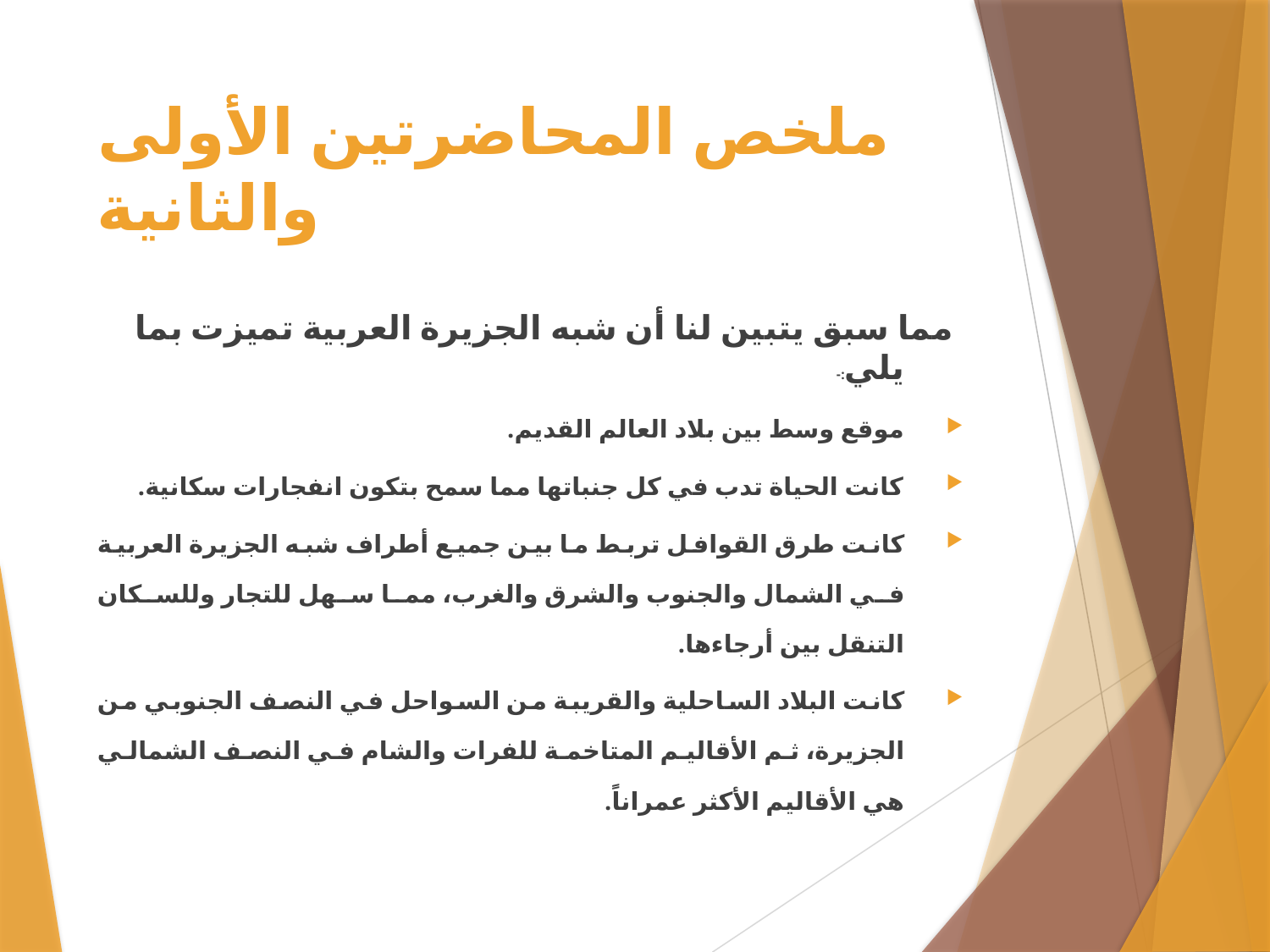

# ملخص المحاضرتين الأولى والثانية
	مما سبق يتبين لنا أن شبه الجزيرة العربية تميزت بما يلي:-
موقع وسط بين بلاد العالم القديم.
كانت الحياة تدب في كل جنباتها مما سمح بتكون انفجارات سكانية.
كانت طرق القوافل تربط ما بين جميع أطراف شبه الجزيرة العربية في الشمال والجنوب والشرق والغرب، مما سهل للتجار وللسكان التنقل بين أرجاءها.
كانت البلاد الساحلية والقريبة من السواحل في النصف الجنوبي من الجزيرة، ثم الأقاليم المتاخمة للفرات والشام في النصف الشمالي هي الأقاليم الأكثر عمراناً.